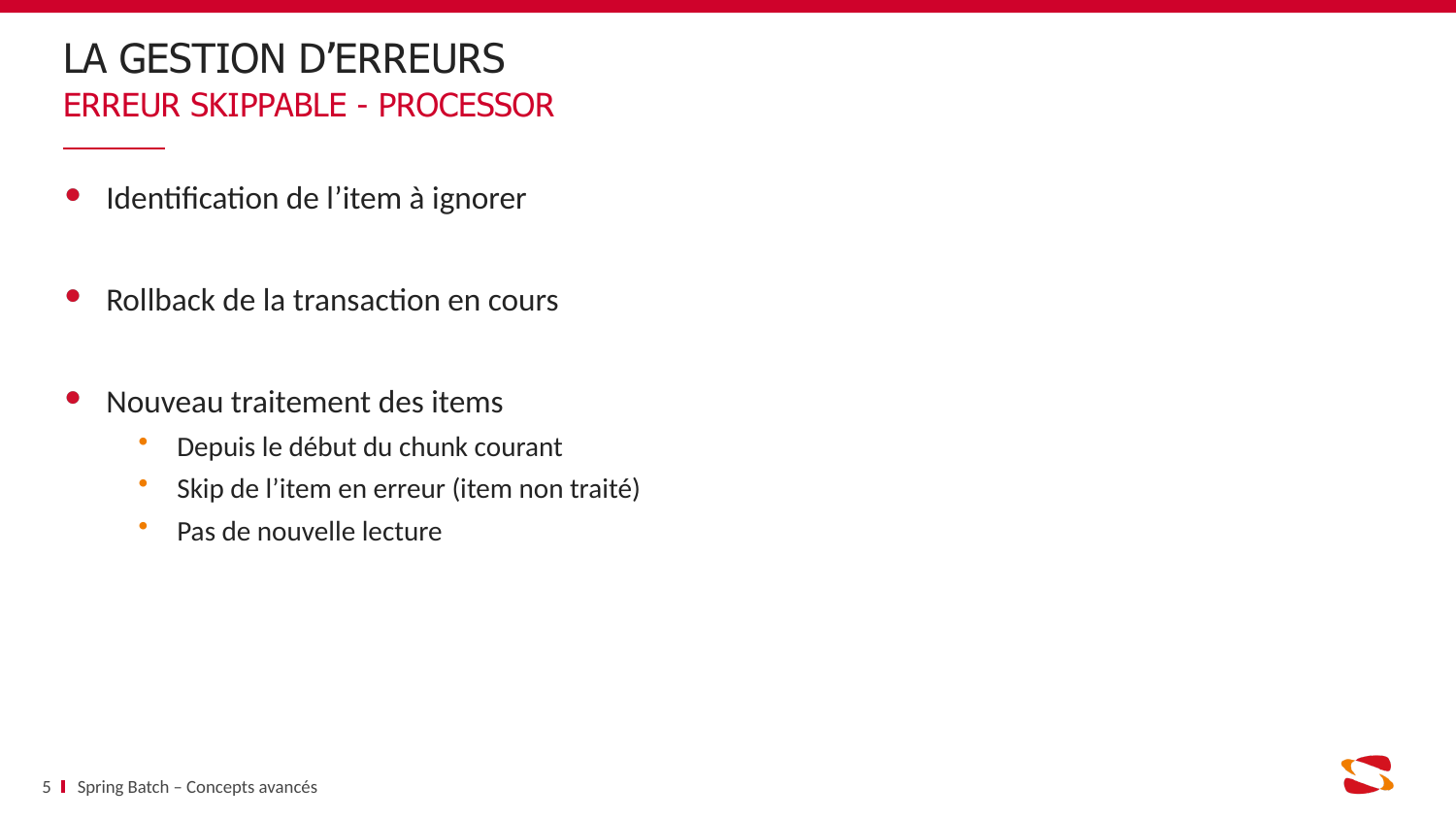

# La gestion d’erreurs
Erreur skippable - Processor
Identification de l’item à ignorer

Rollback de la transaction en cours

Nouveau traitement des items
Depuis le début du chunk courant
Skip de l’item en erreur (item non traité)
Pas de nouvelle lecture

5
Spring Batch – Concepts avancés